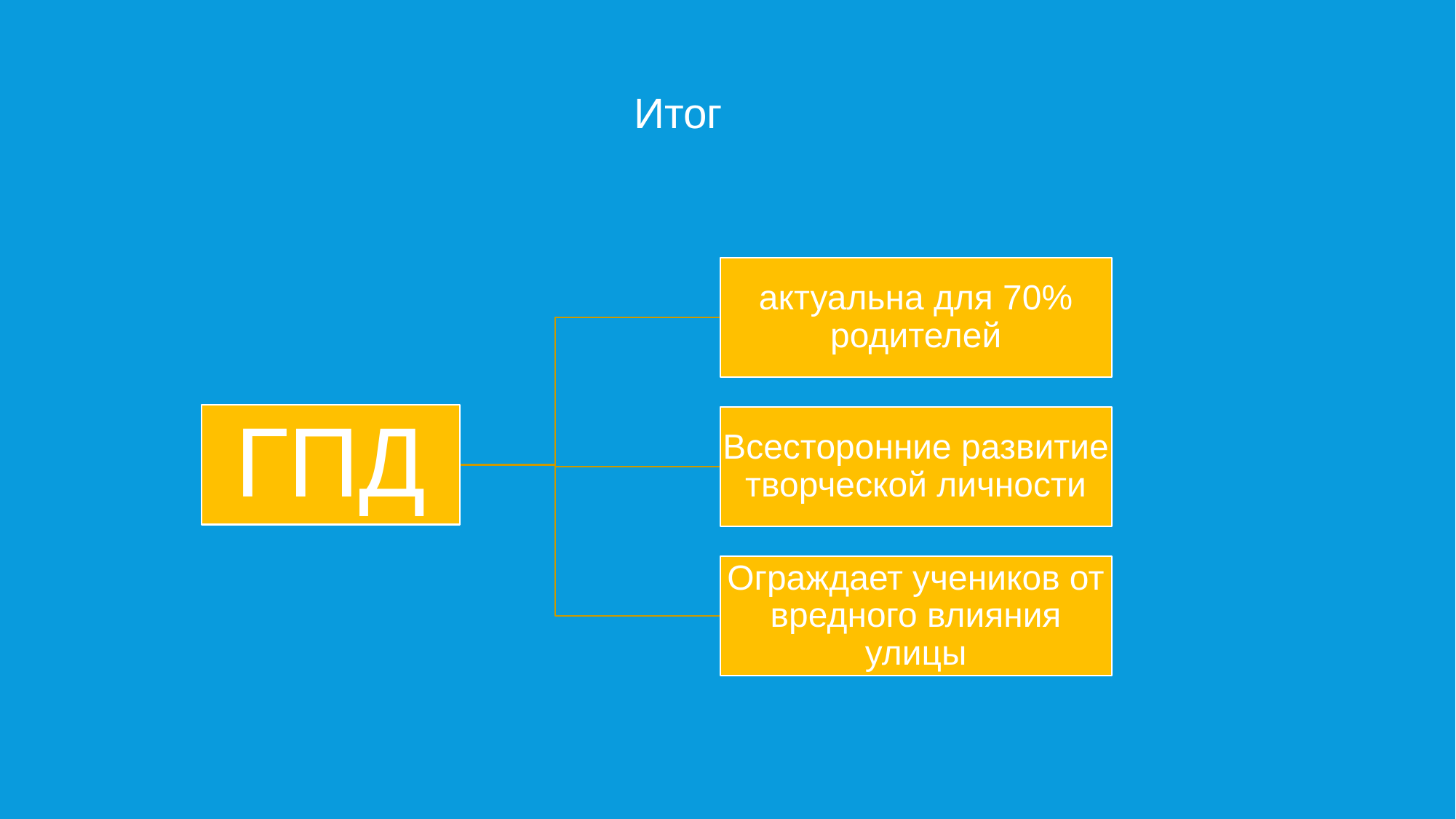

# Итог

ГПД
актуальна для 70% родителей
Всесторонние развитие творческой личности
Ограждает учеников от вредного влияния улицы